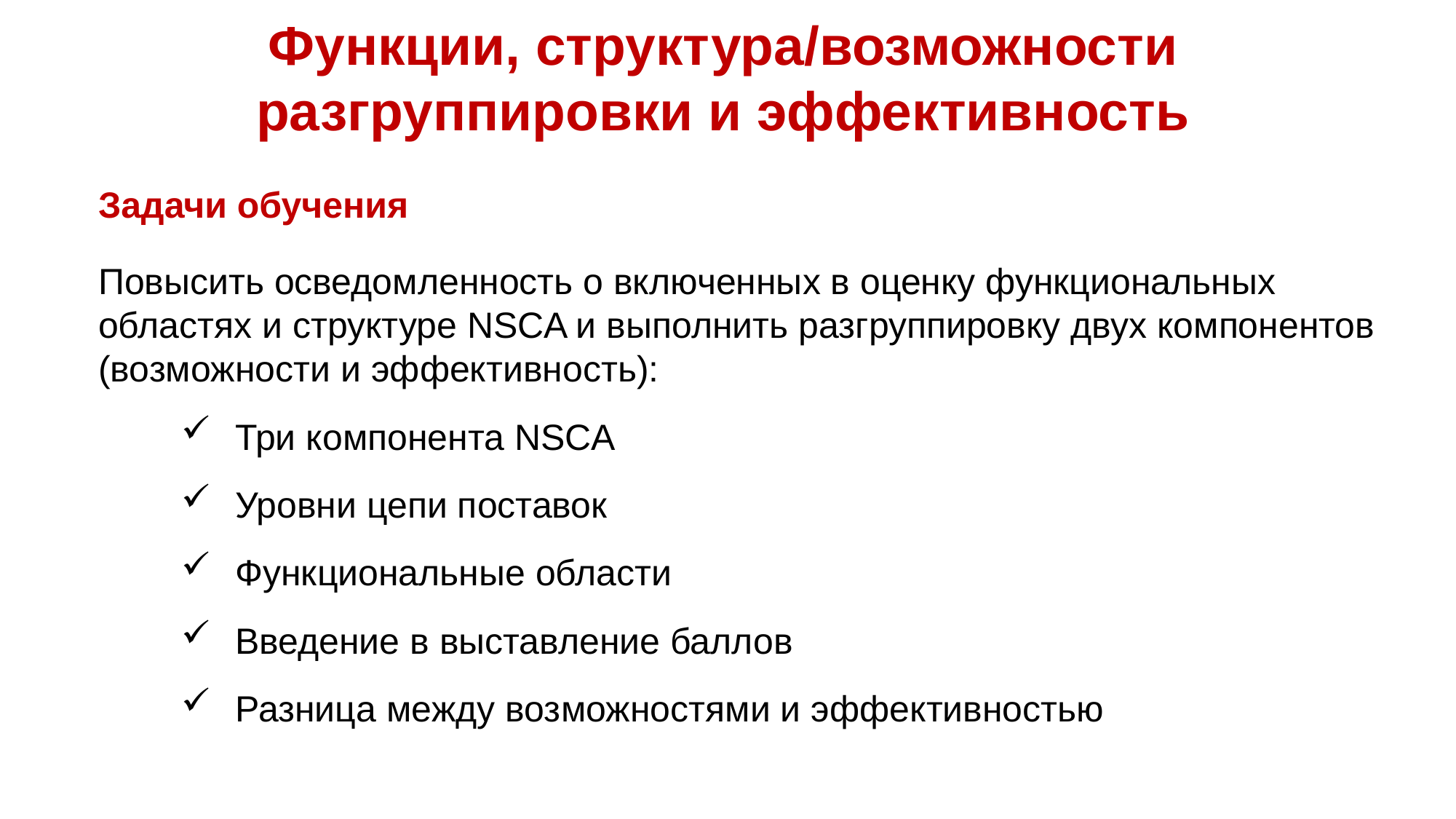

# Функции, структура/возможности разгруппировки и эффективность
Задачи обучения

Повысить осведомленность о включенных в оценку функциональных областях и структуре NSCA и выполнить разгруппировку двух компонентов (возможности и эффективность):
Три компонента NSCA
Уровни цепи поставок
Функциональные области
Введение в выставление баллов
Разница между возможностями и эффективностью